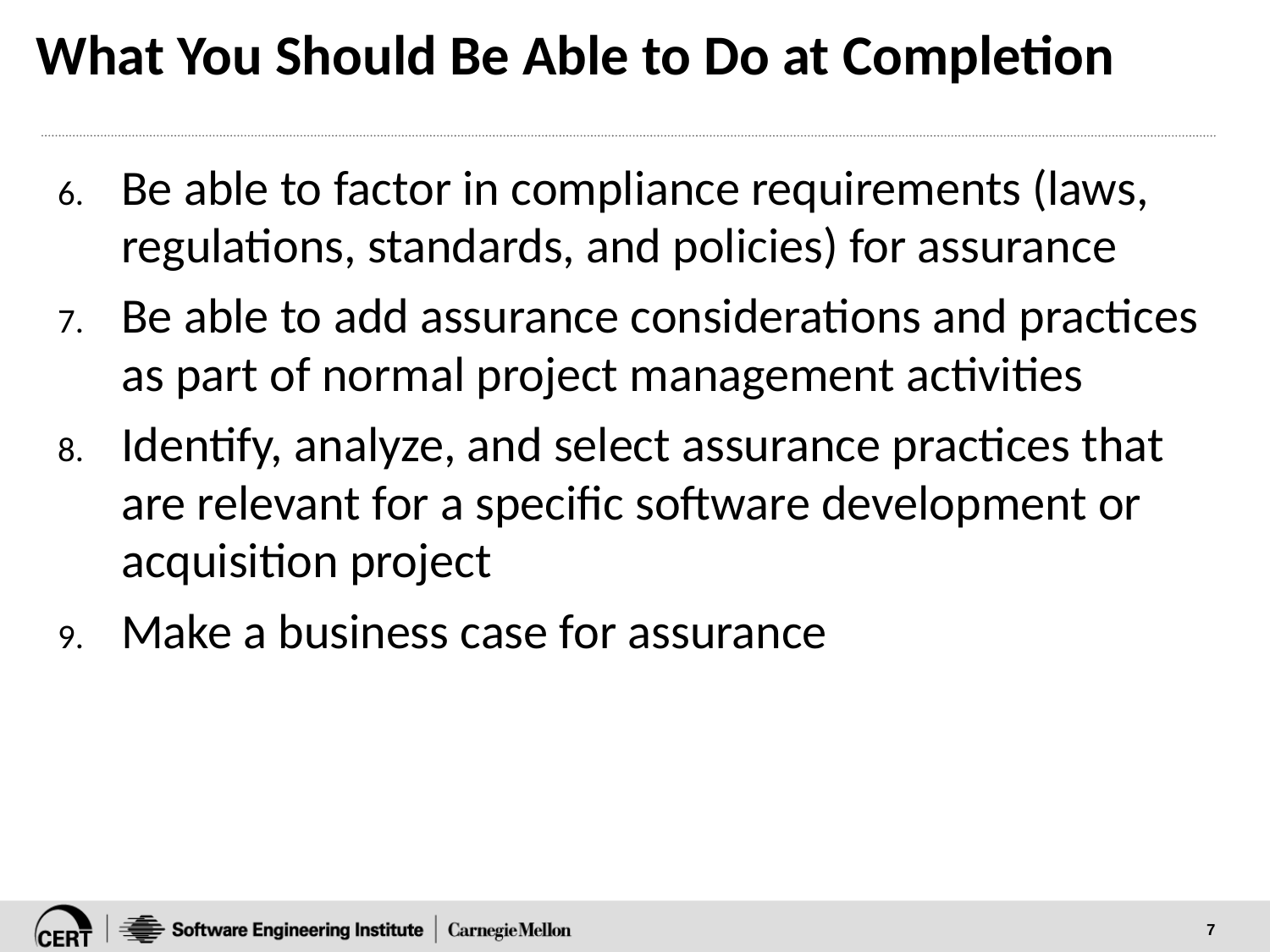

# What You Should Be Able to Do at Completion
Be able to factor in compliance requirements (laws, regulations, standards, and policies) for assurance
Be able to add assurance considerations and practices as part of normal project management activities
Identify, analyze, and select assurance practices that are relevant for a specific software development or acquisition project
Make a business case for assurance